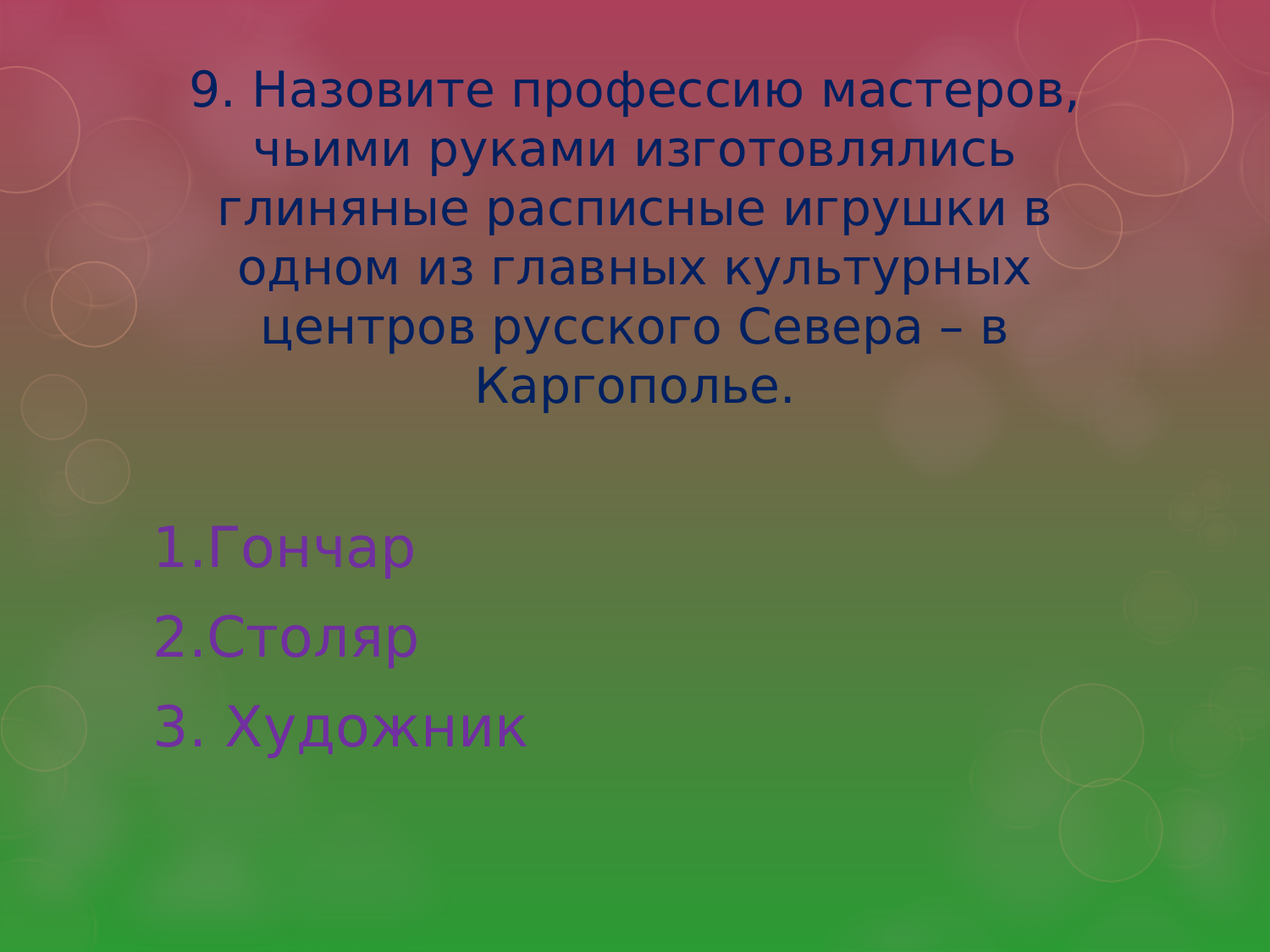

# 9. Назовите профессию мастеров, чьими руками изготовлялись глиняные расписные игрушки в одном из главных культурных центров русского Севера – в Каргополье.
1.Гончар
2.Столяр
3. Художник